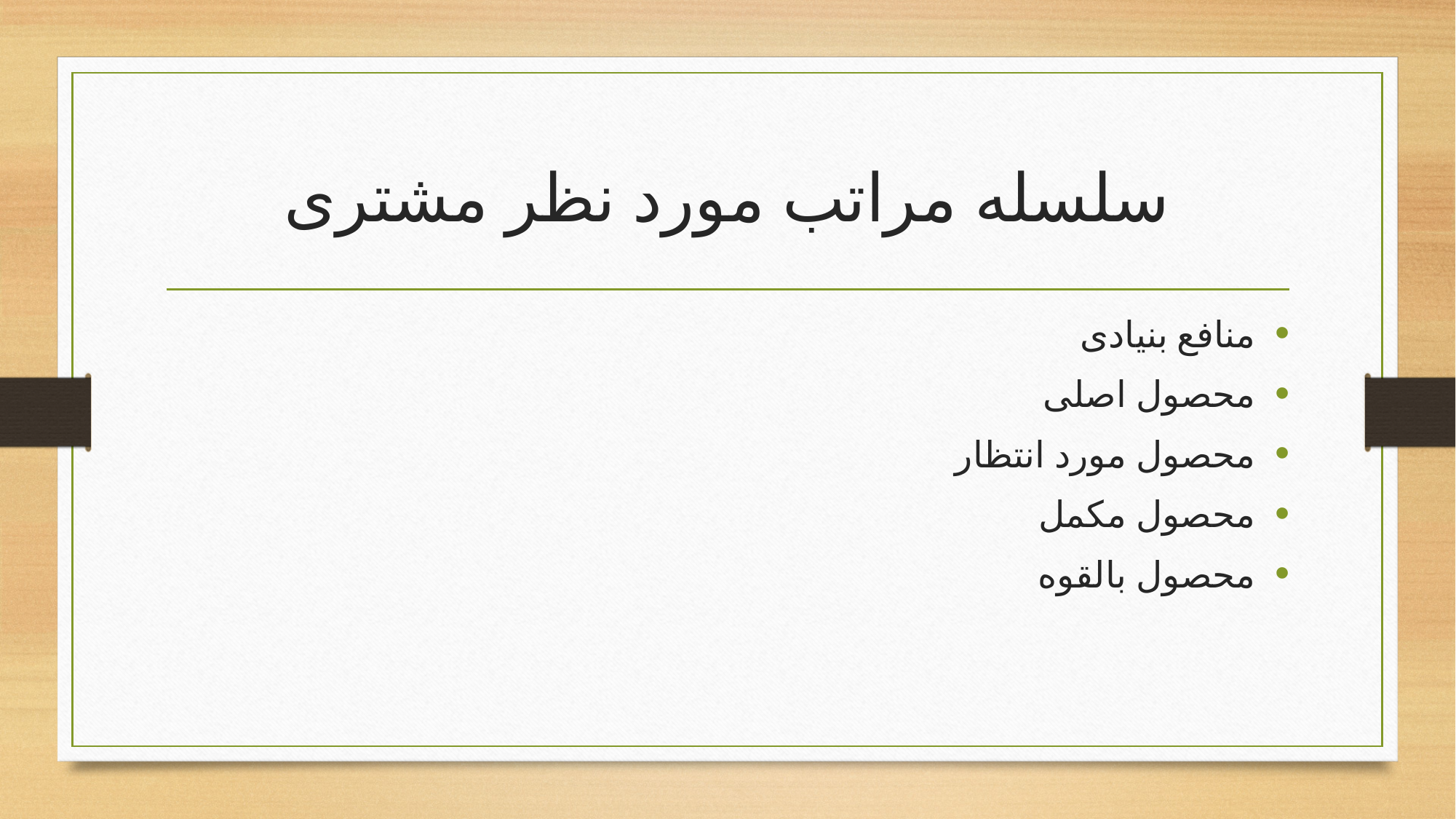

# سلسله مراتب مورد نظر مشتری
منافع بنیادی
محصول اصلی
محصول مورد انتظار
محصول مکمل
محصول بالقوه